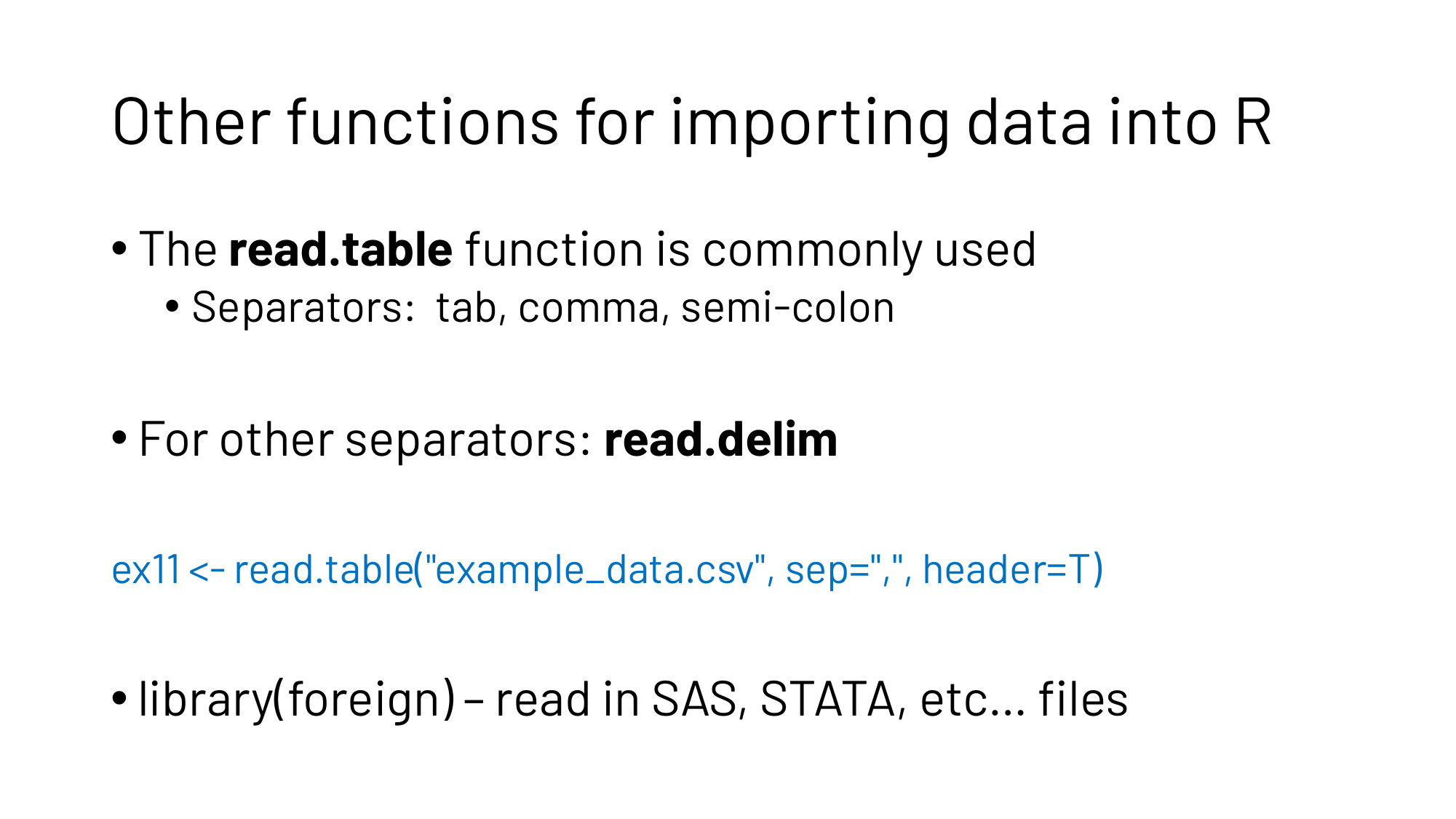

# Other functions for importing data into R
The read.table function is commonly used
Separators:  tab, comma, semi-colon

For other separators: read.delim

ex11 <- read.table("example_data.csv", sep=",", header=T)

library(foreign) – read in SAS, STATA, etc… files